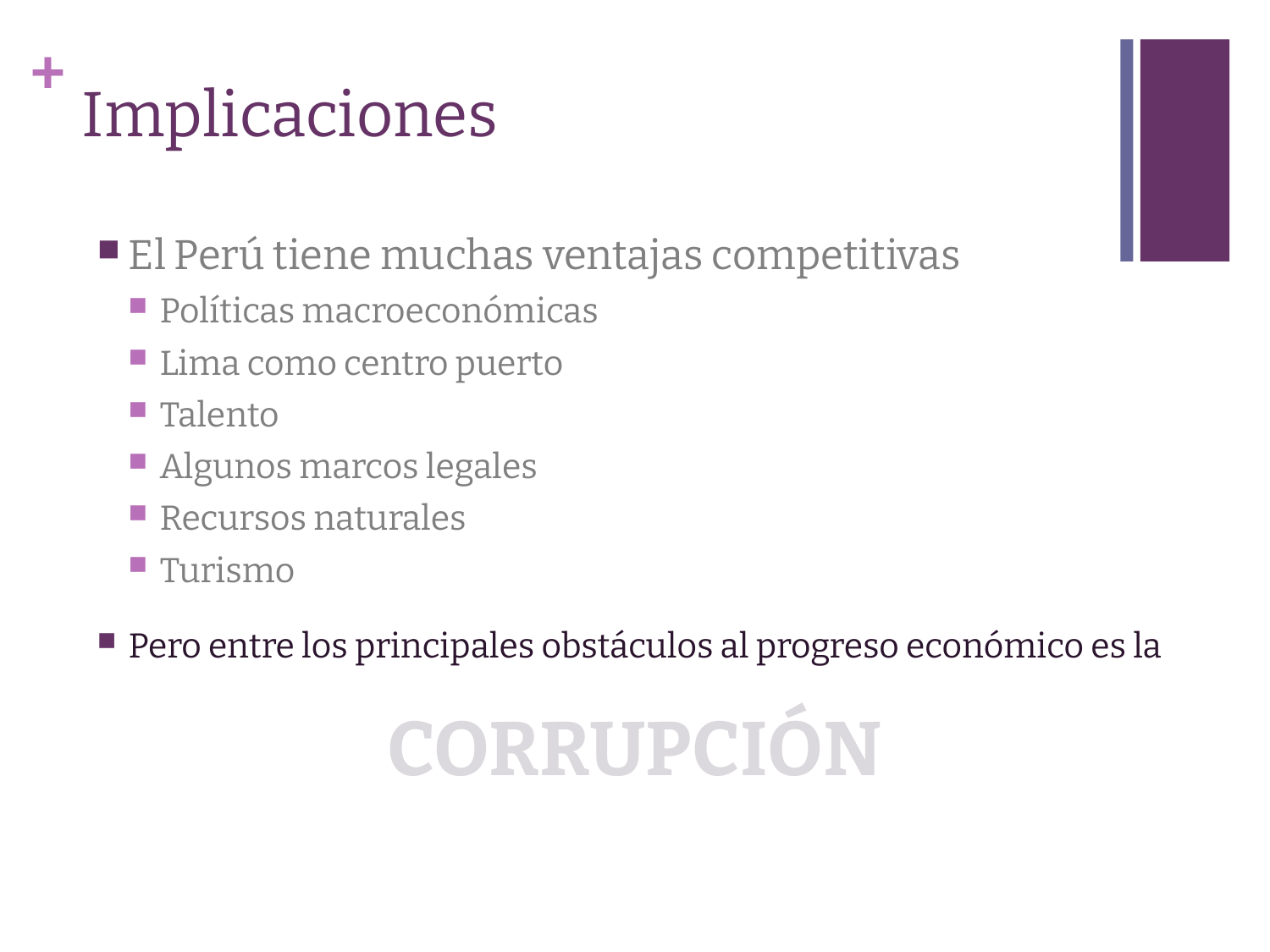

# Implicaciones
El Perú tiene muchas ventajas competitivas
Políticas macroeconómicas
Lima como centro puerto
Talento
Algunos marcos legales
Recursos naturales
Turismo
Pero entre los principales obstáculos al progreso económico es la
CORRUPCIÓN